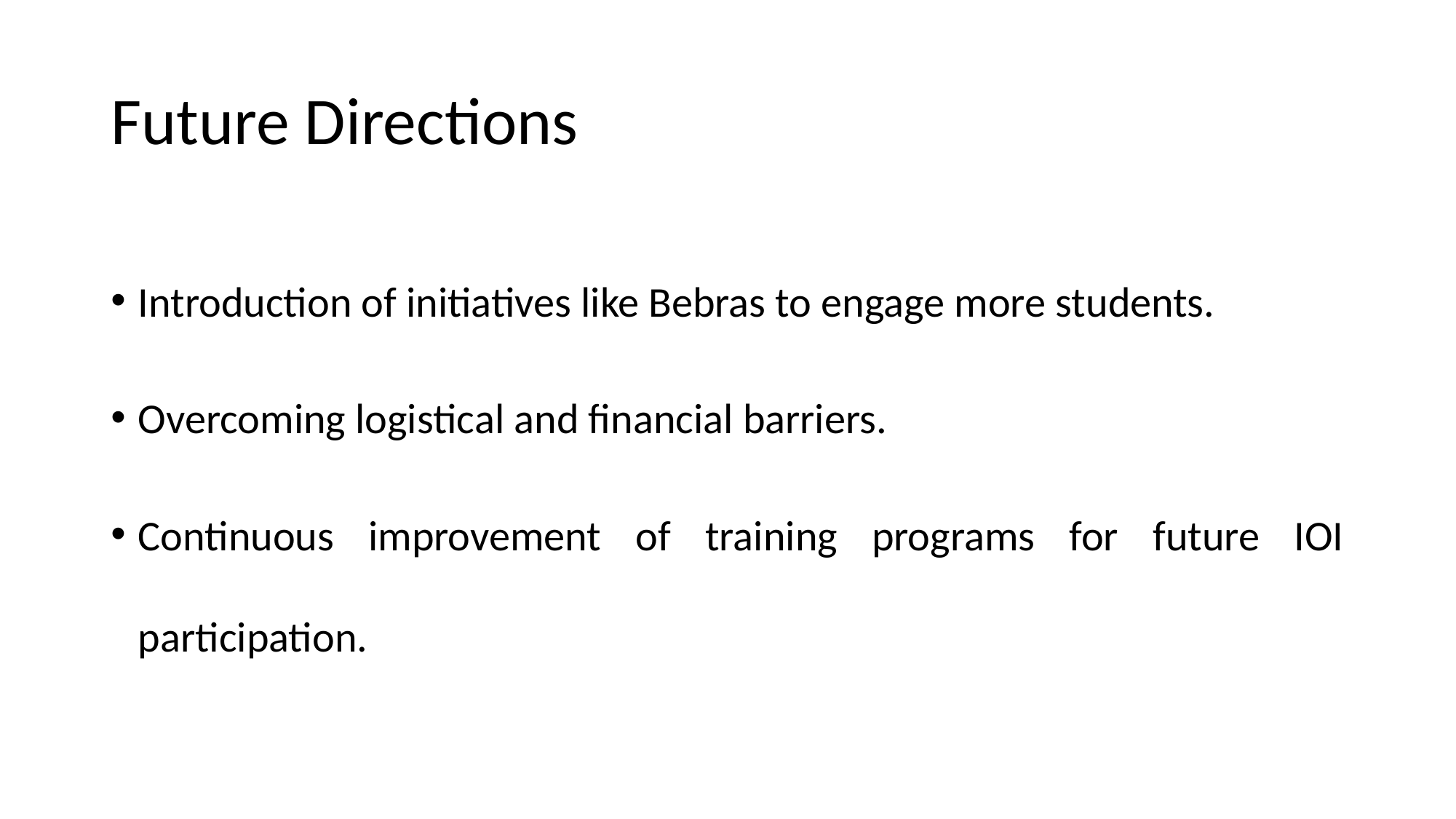

# Future Directions
Introduction of initiatives like Bebras to engage more students.
Overcoming logistical and financial barriers.
Continuous improvement of training programs for future IOI participation.